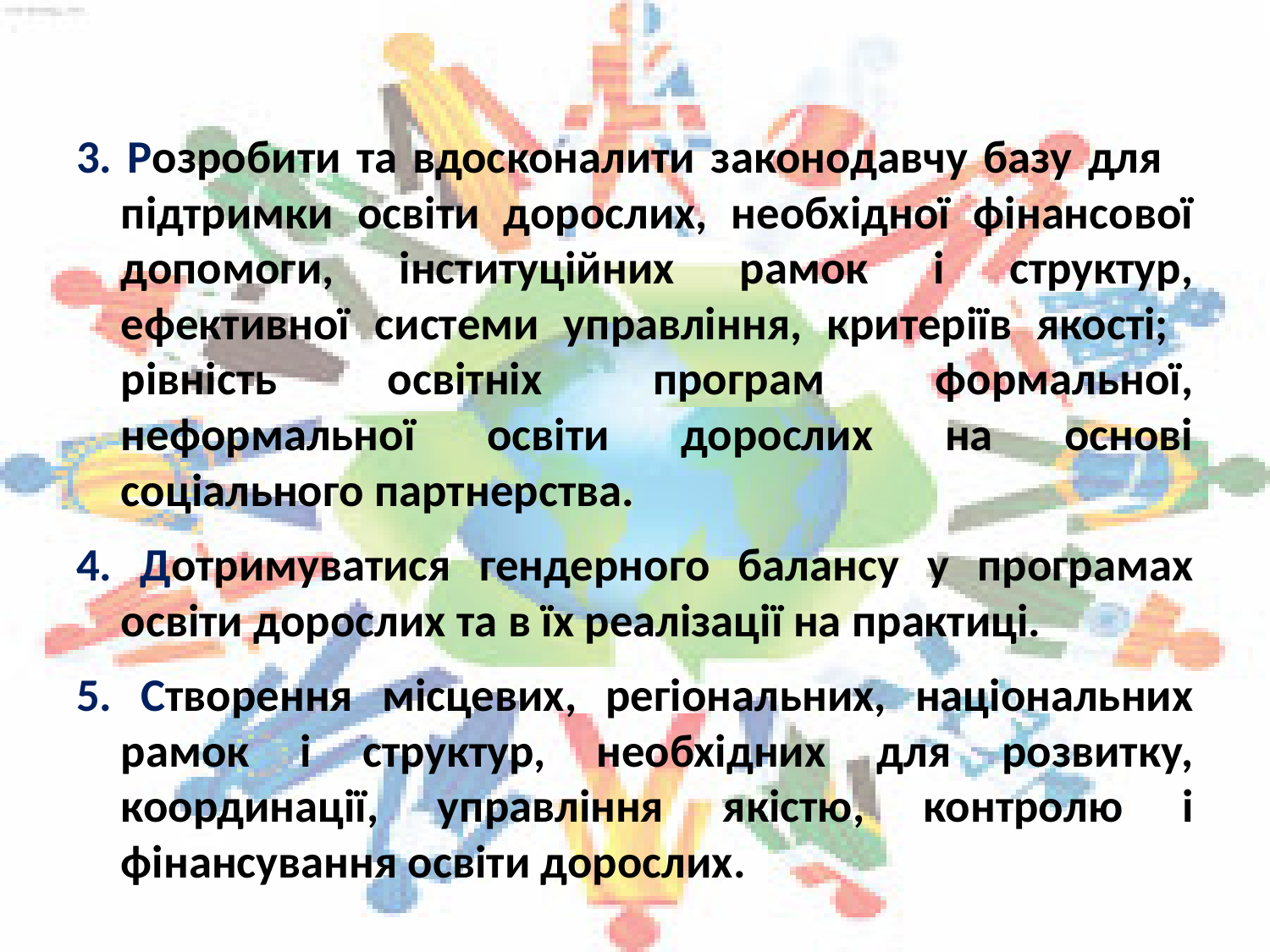

#

3. Розробити та вдосконалити законодавчу базу для   підтримки освіти дорослих, необхідної фінансової допомоги, інституційних рамок і структур, ефективної системи управління, критеріїв якості;  рівність освітніх програм формальної, неформальної освіти дорослих на основі соціального партнерства.
4. Дотримуватися гендерного балансу у програмах освіти дорослих та в їх реалізації на практиці.
5. Створення місцевих, регіональних, національних рамок і структур, необхідних для розвитку, координації, управління якістю, контролю і фінансування освіти дорослих.